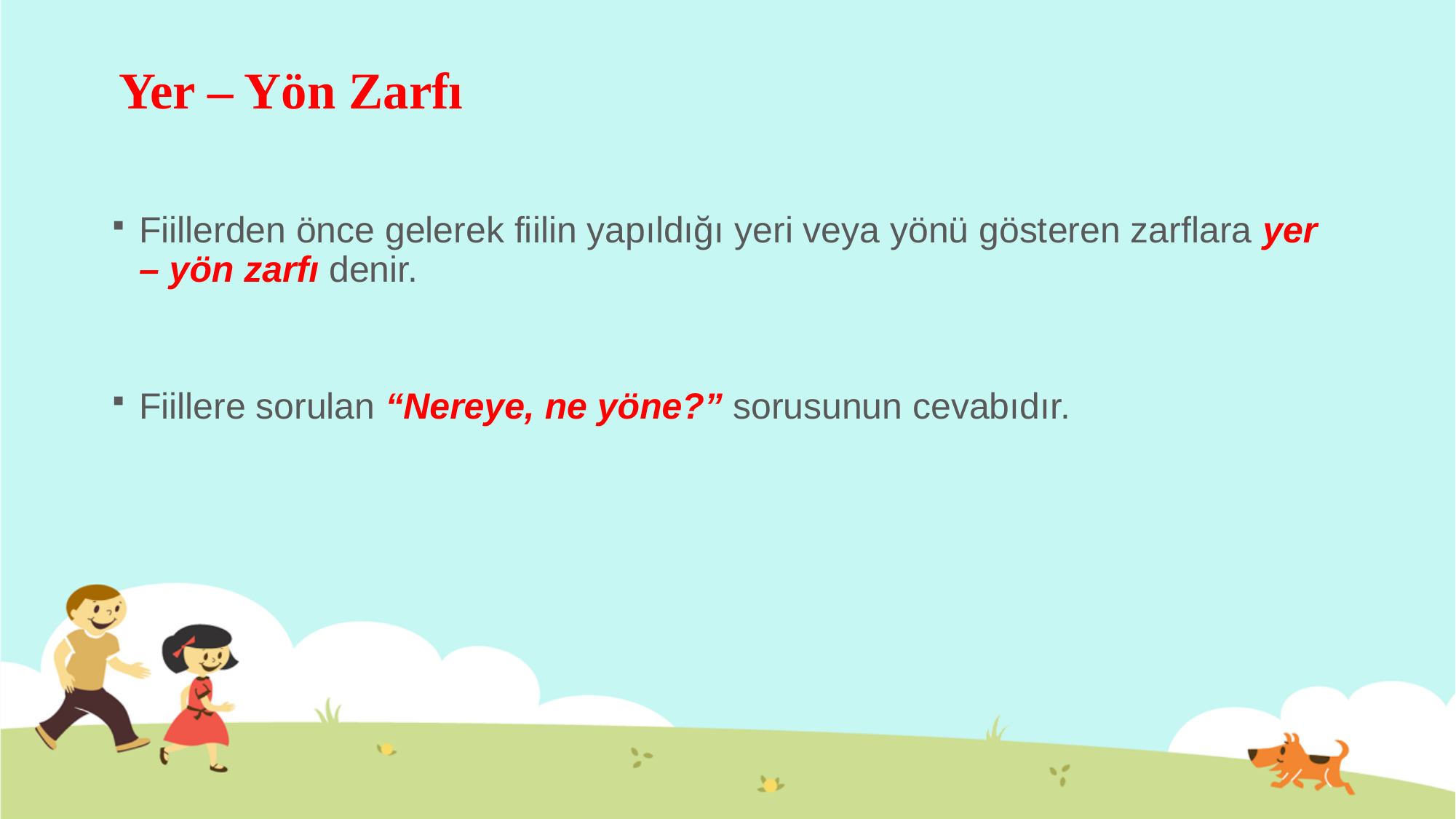

# Yer – Yön Zarfı
Fiillerden önce gelerek fiilin yapıldığı yeri veya yönü gösteren zarflara yer – yön zarfı denir.
Fiillere sorulan “Nereye, ne yöne?” sorusunun cevabıdır.